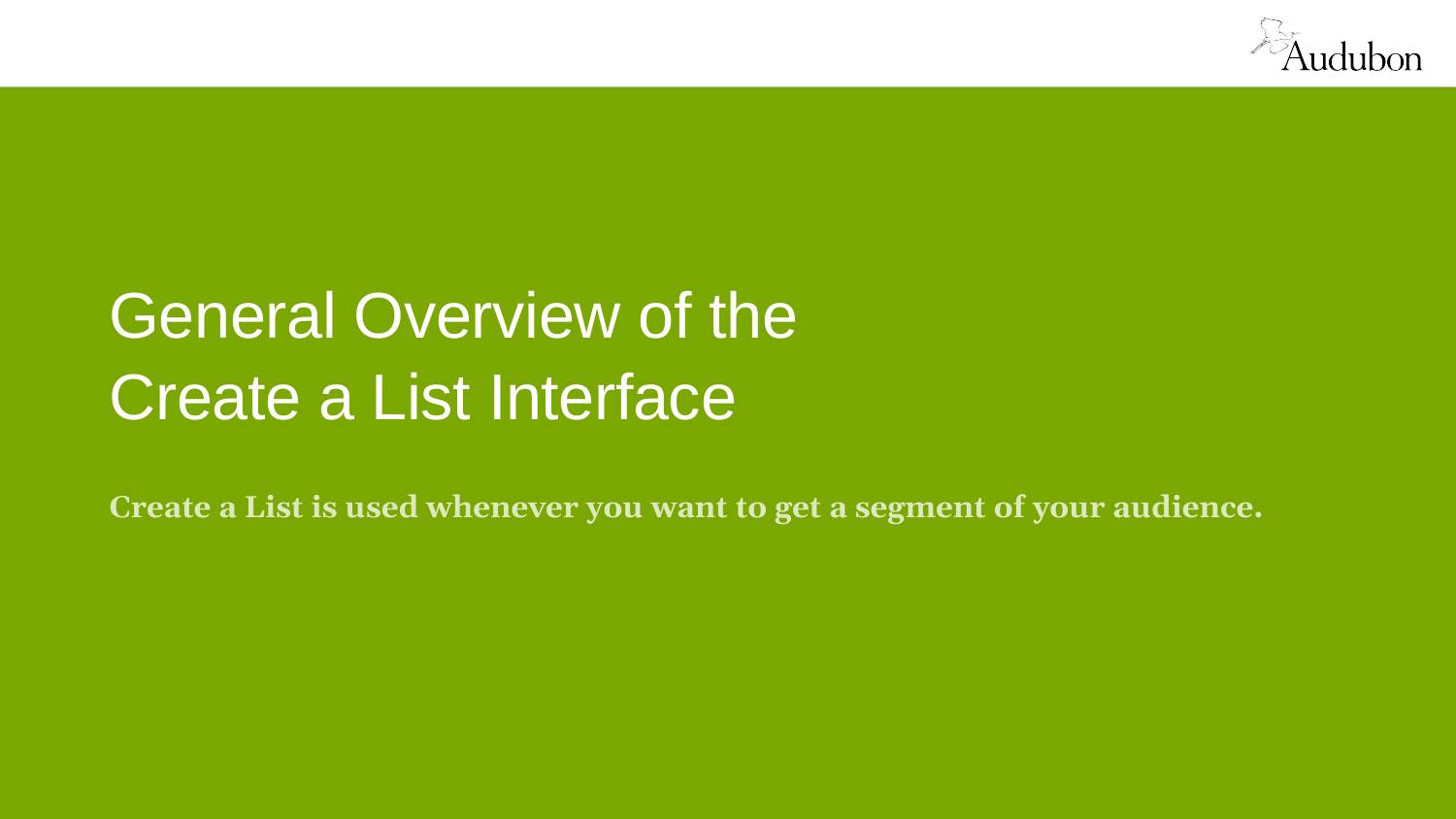

# General Overview of the Create a List Interface
Create a List is used whenever you want to get a segment of your audience.